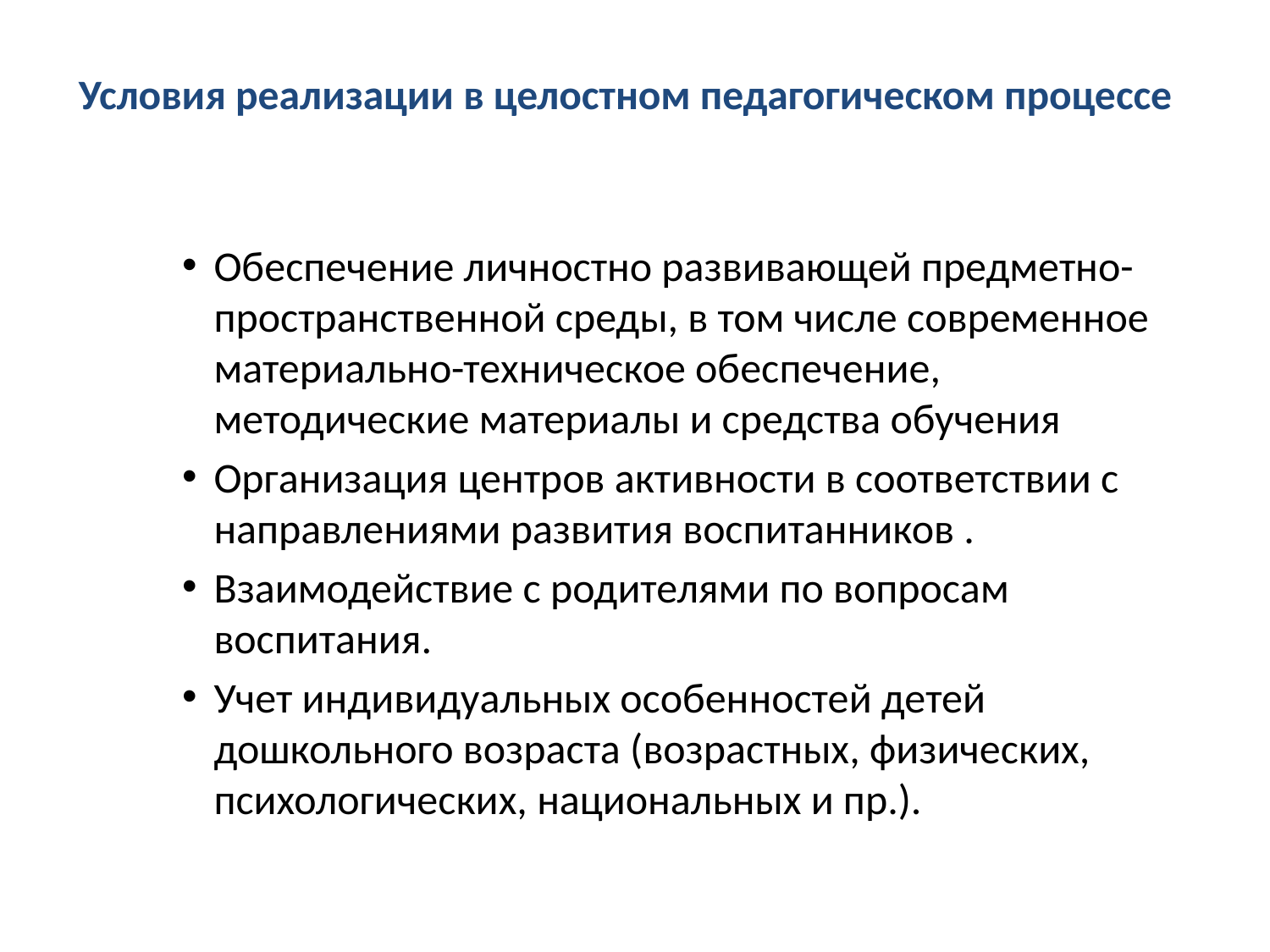

# Условия реализации в целостном педагогическом процессе
Обеспечение личностно развивающей предметно-пространственной среды, в том числе современное материально-техническое обеспечение, методические материалы и средства обучения
Организация центров активности в соответствии с направлениями развития воспитанников .
Взаимодействие с родителями по вопросам воспитания.
Учет индивидуальных особенностей детей дошкольного возраста (возрастных, физических, психологических, национальных и пр.).